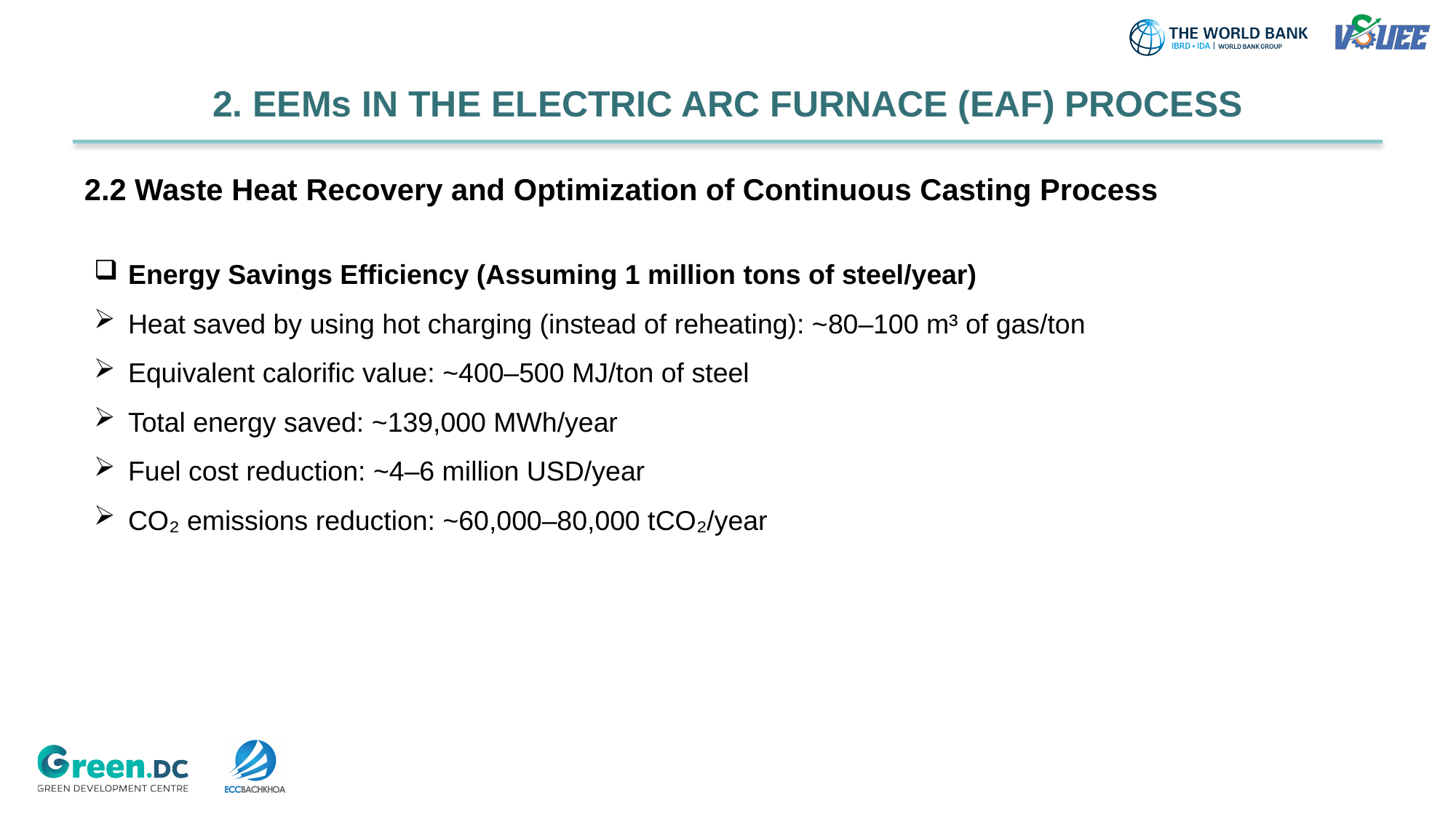

2. EEMs IN THE ELECTRIC ARC FURNACE (EAF) PROCESS
2.2 Waste Heat Recovery and Optimization of Continuous Casting Process
Energy Savings Efficiency (Assuming 1 million tons of steel/year)
Heat saved by using hot charging (instead of reheating): ~80–100 m³ of gas/ton
Equivalent calorific value: ~400–500 MJ/ton of steel
Total energy saved: ~139,000 MWh/year
Fuel cost reduction: ~4–6 million USD/year
CO₂ emissions reduction: ~60,000–80,000 tCO₂/year